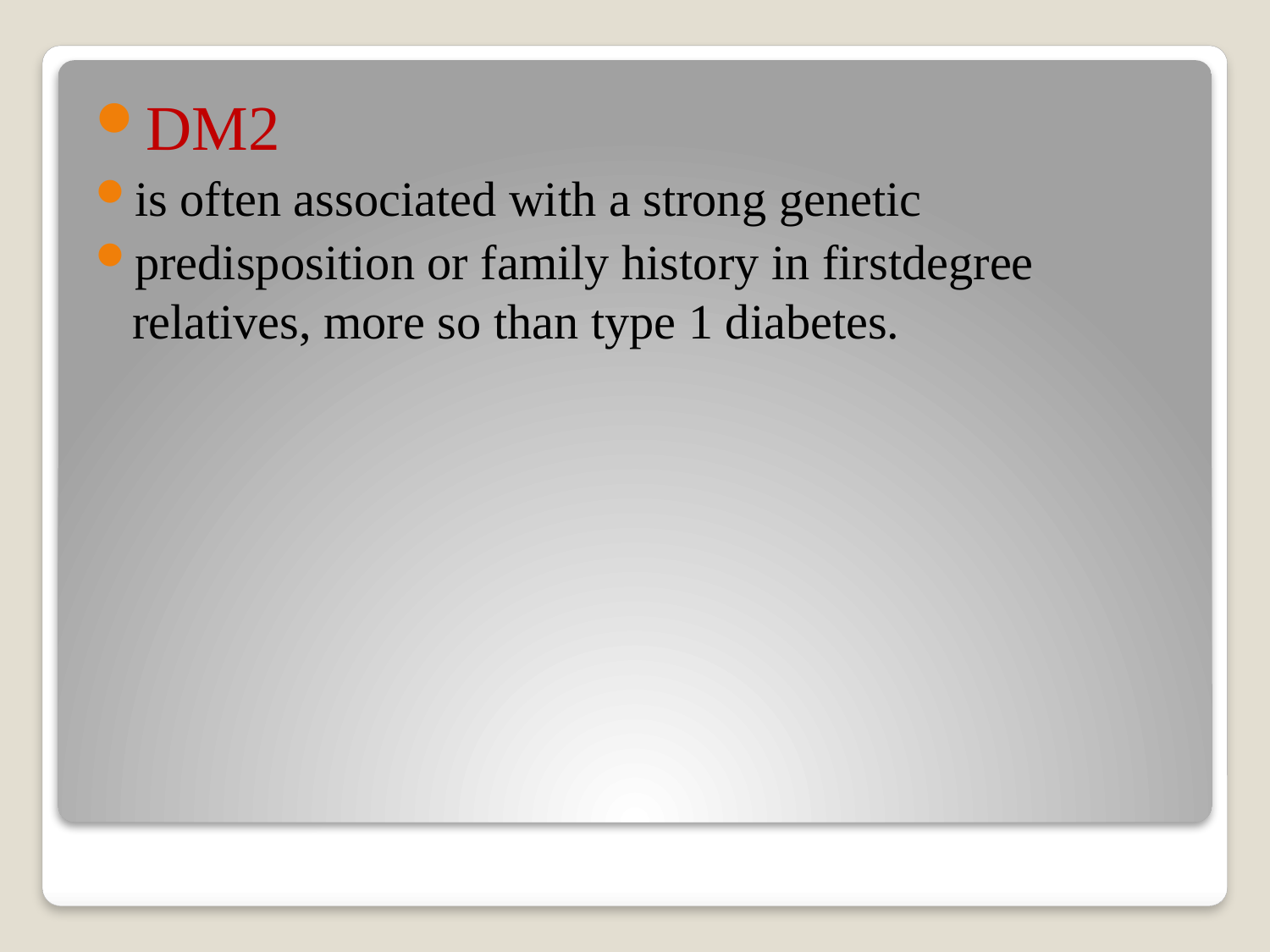

DM2
is often associated with a strong genetic
predisposition or family history in firstdegree relatives, more so than type 1 diabetes.
#